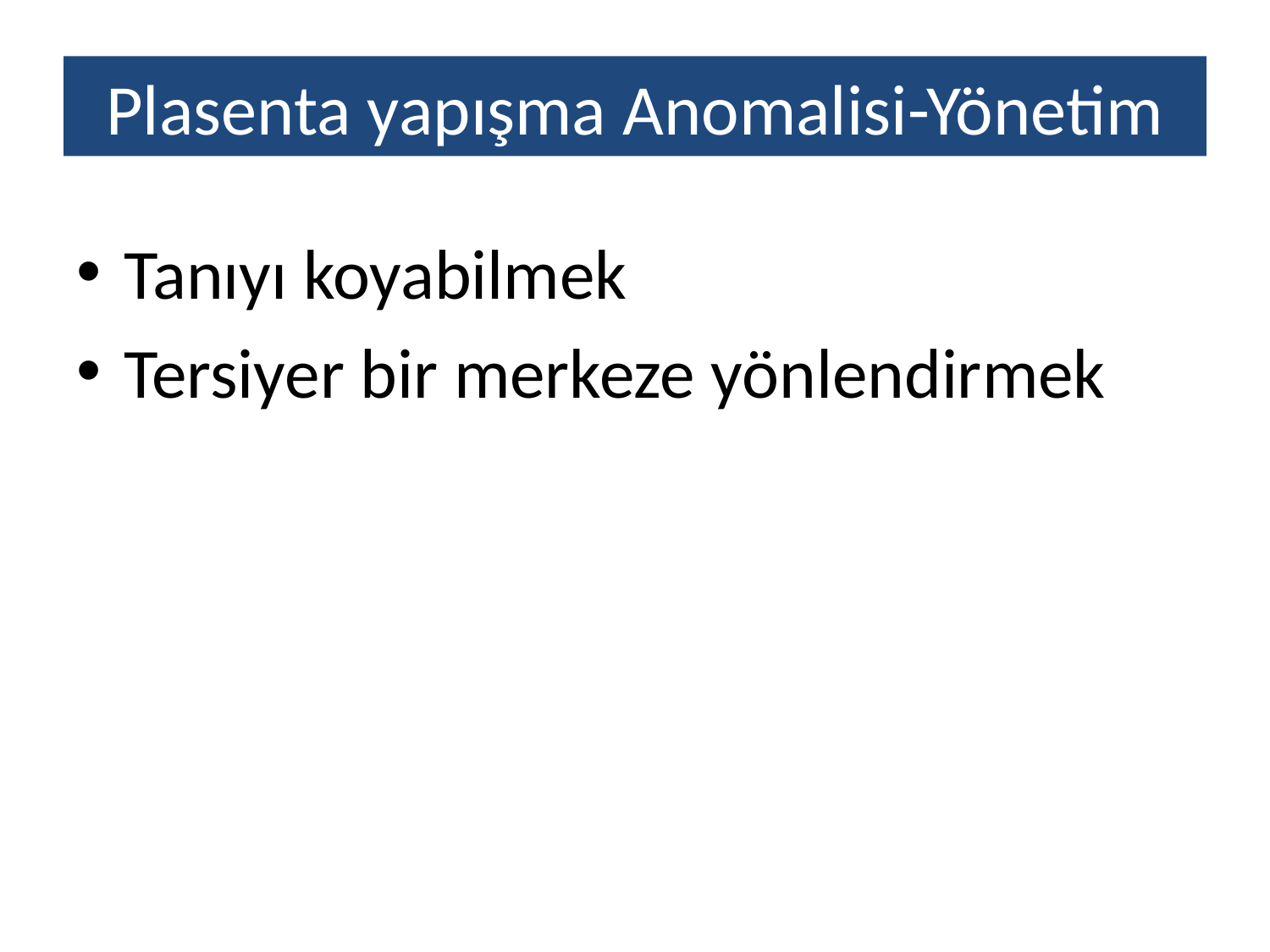

# Plasenta yapışma Anomalisi-Yönetim
Tanıyı koyabilmek
Tersiyer bir merkeze yönlendirmek